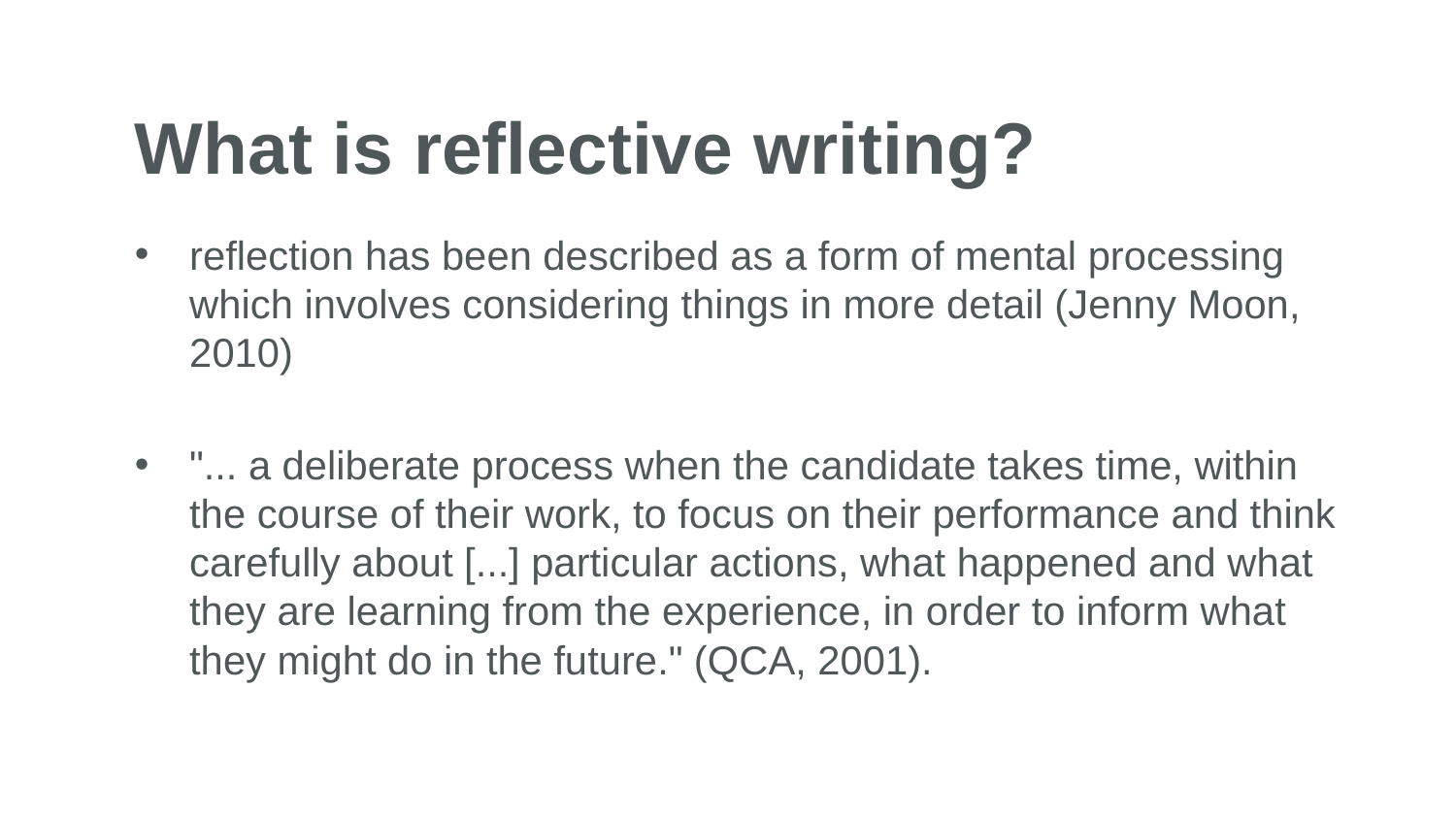

# What is reflective writing?
reflection has been described as a form of mental processing which involves considering things in more detail (Jenny Moon, 2010)

"... a deliberate process when the candidate takes time, within the course of their work, to focus on their performance and think carefully about [...] particular actions, what happened and what they are learning from the experience, in order to inform what they might do in the future." (QCA, 2001).